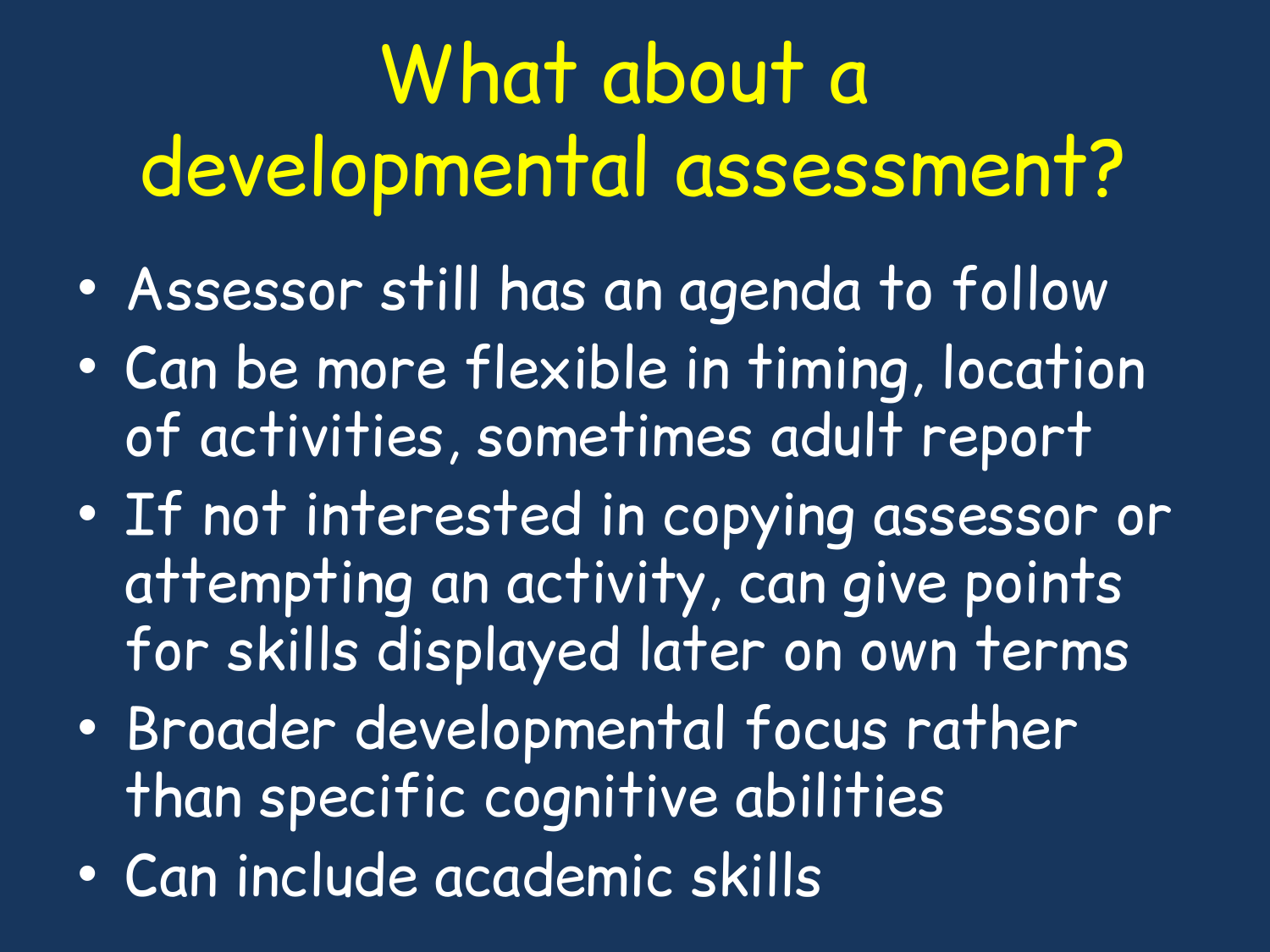

# What about a developmental assessment?
Assessor still has an agenda to follow
Can be more flexible in timing, location of activities, sometimes adult report
If not interested in copying assessor or attempting an activity, can give points for skills displayed later on own terms
Broader developmental focus rather than specific cognitive abilities
Can include academic skills